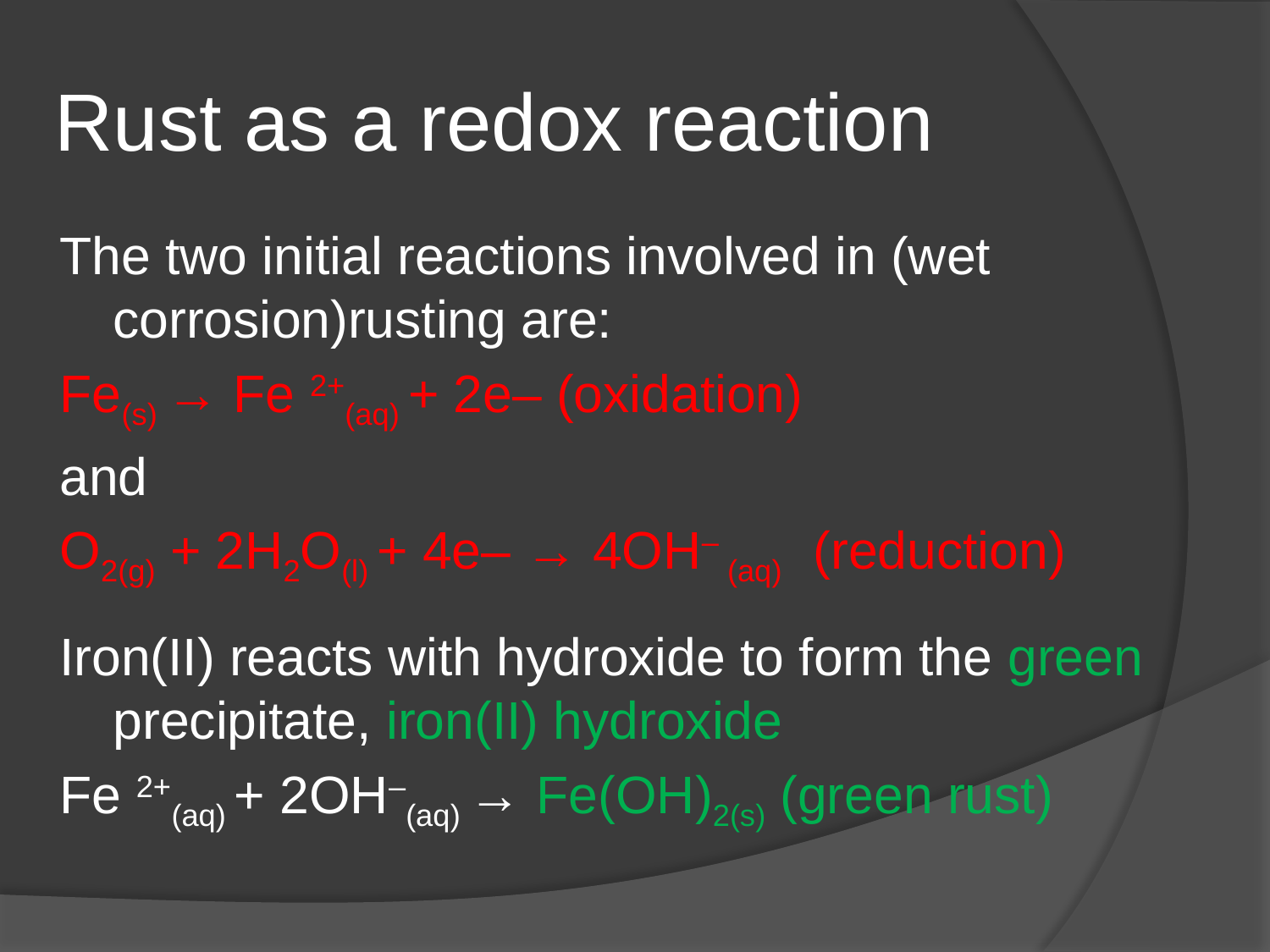

Rust as a redox reaction
The two initial reactions involved in (wet corrosion)rusting are:
Fe(s) → Fe 2+(aq) + 2e– (oxidation)
and
O2(g) + 2H2O(l) + 4e– → 4OH– (aq)   (reduction)

Iron(II) reacts with hydroxide to form the green precipitate, iron(II) hydroxide
Fe 2+(aq) + 2OH–(aq) → Fe(OH)2(s) (green rust)